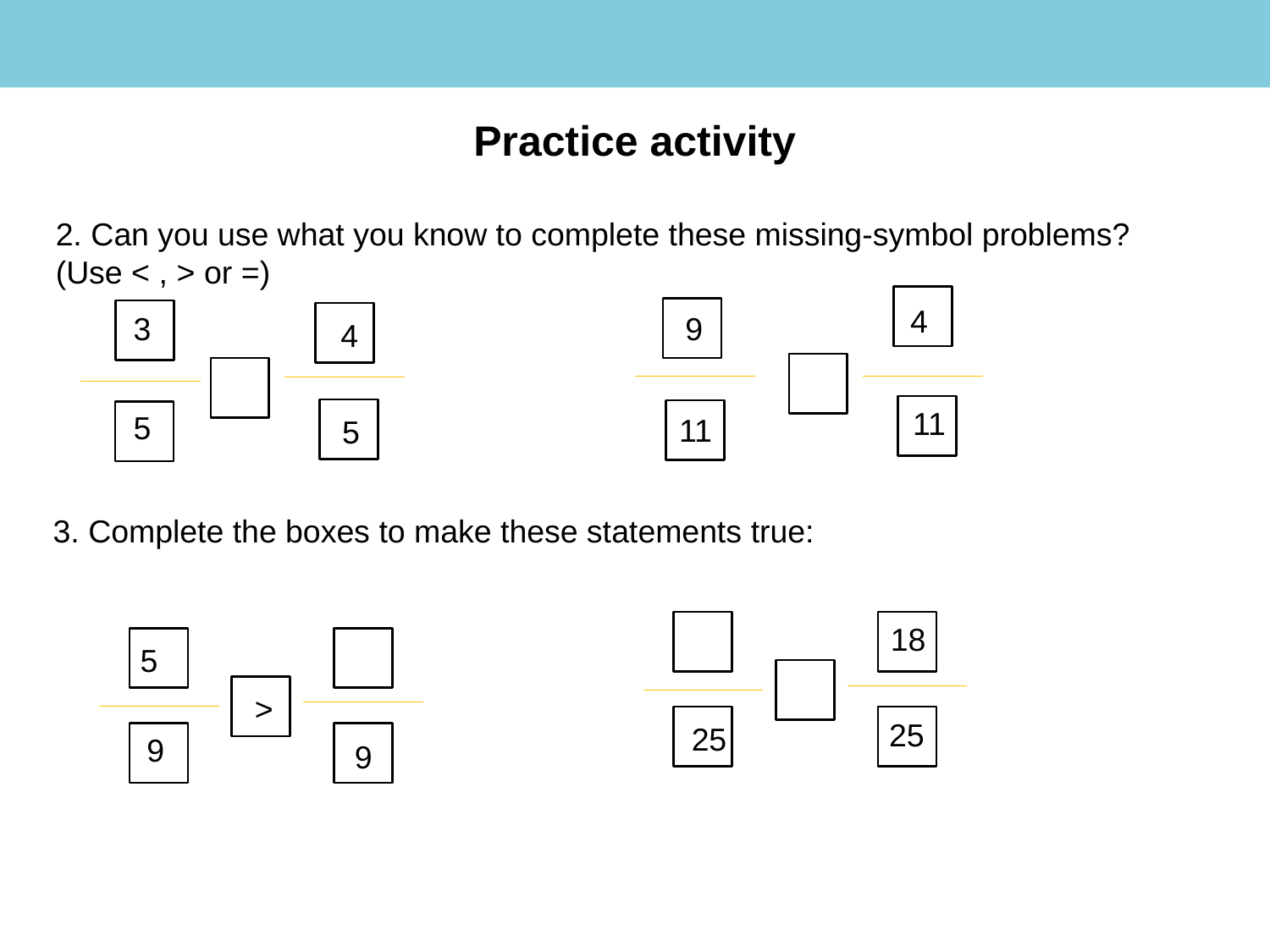

#
Practice activity
2. Can you use what you know to complete these missing-symbol problems?
(Use < , > or =)

4

3
9

4

11

5
11
5
3. Complete the boxes to make these statements true:

18

5
>
25
25
9
9